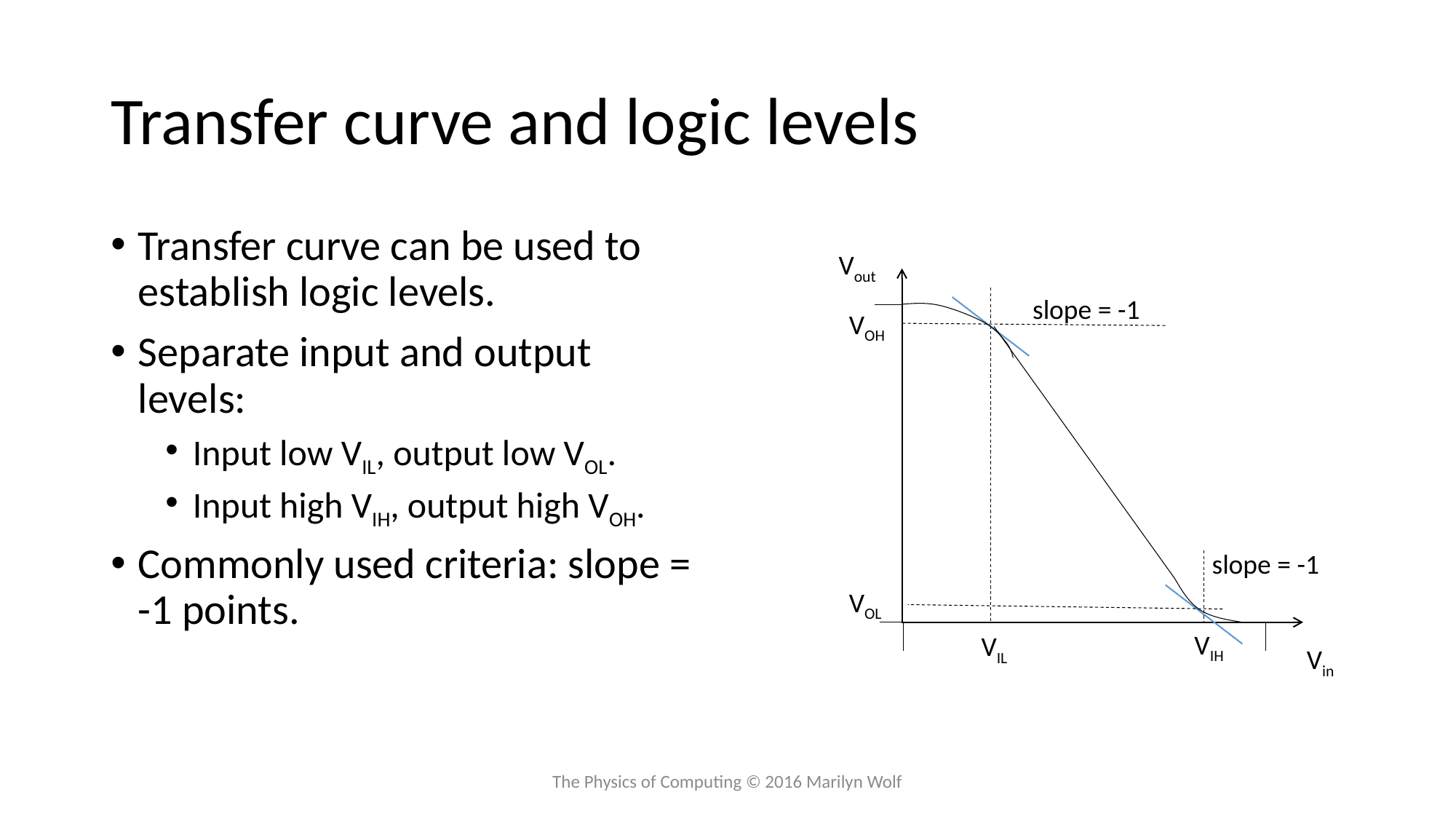

# Transfer curve and logic levels
Transfer curve can be used to establish logic levels.
Separate input and output levels:
Input low VIL, output low VOL.
Input high VIH, output high VOH.
Commonly used criteria: slope = -1 points.
Vout
slope = -1
VOH

slope = -1

VOL
VIH
VIL
Vin
The Physics of Computing © 2016 Marilyn Wolf